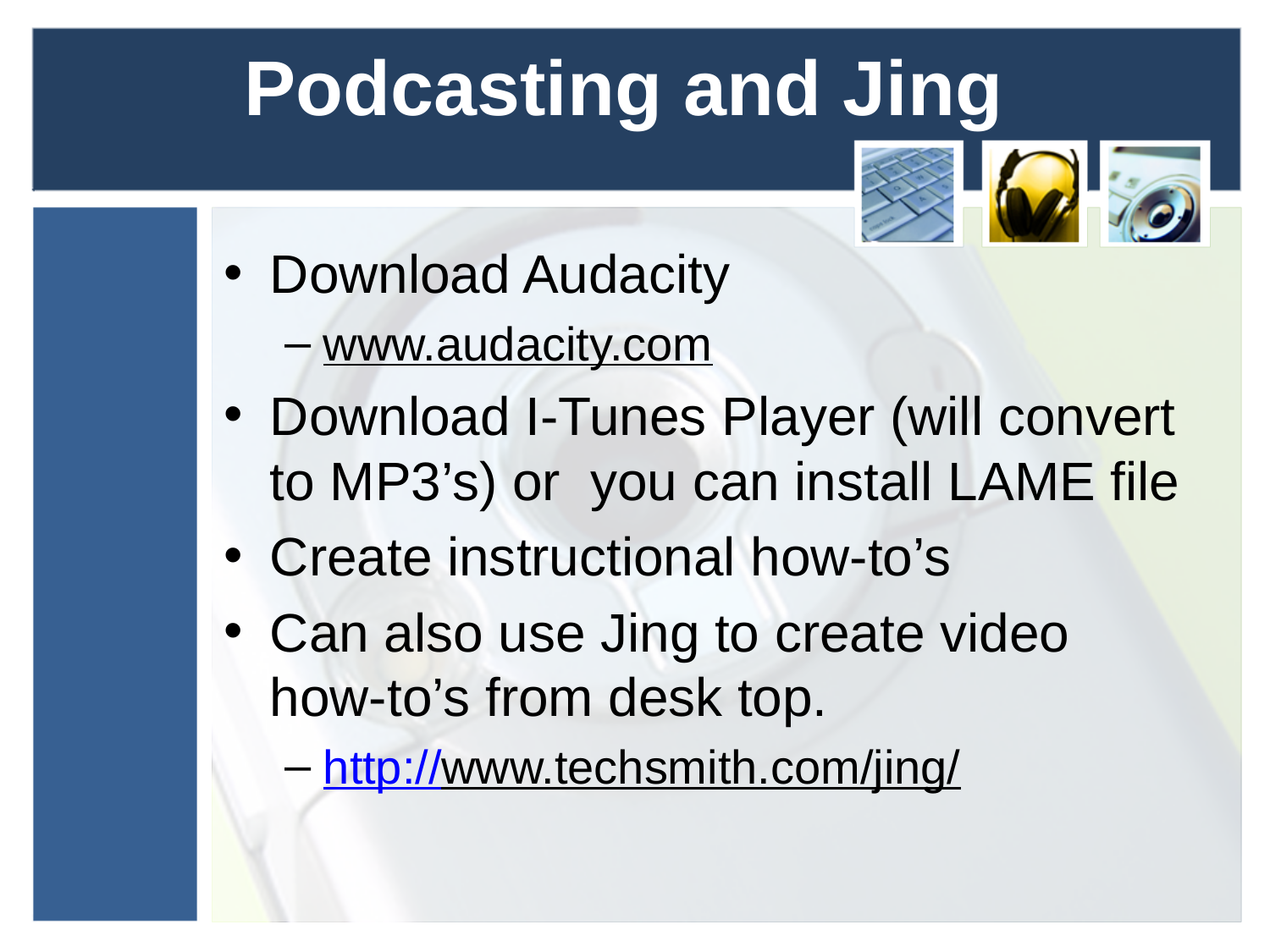

# Podcasting and Jing
Download Audacity
www.audacity.com
Download I-Tunes Player (will convert to MP3’s) or  you can install LAME file
Create instructional how-to’s
Can also use Jing to create video how-to’s from desk top.
http://www.techsmith.com/jing/